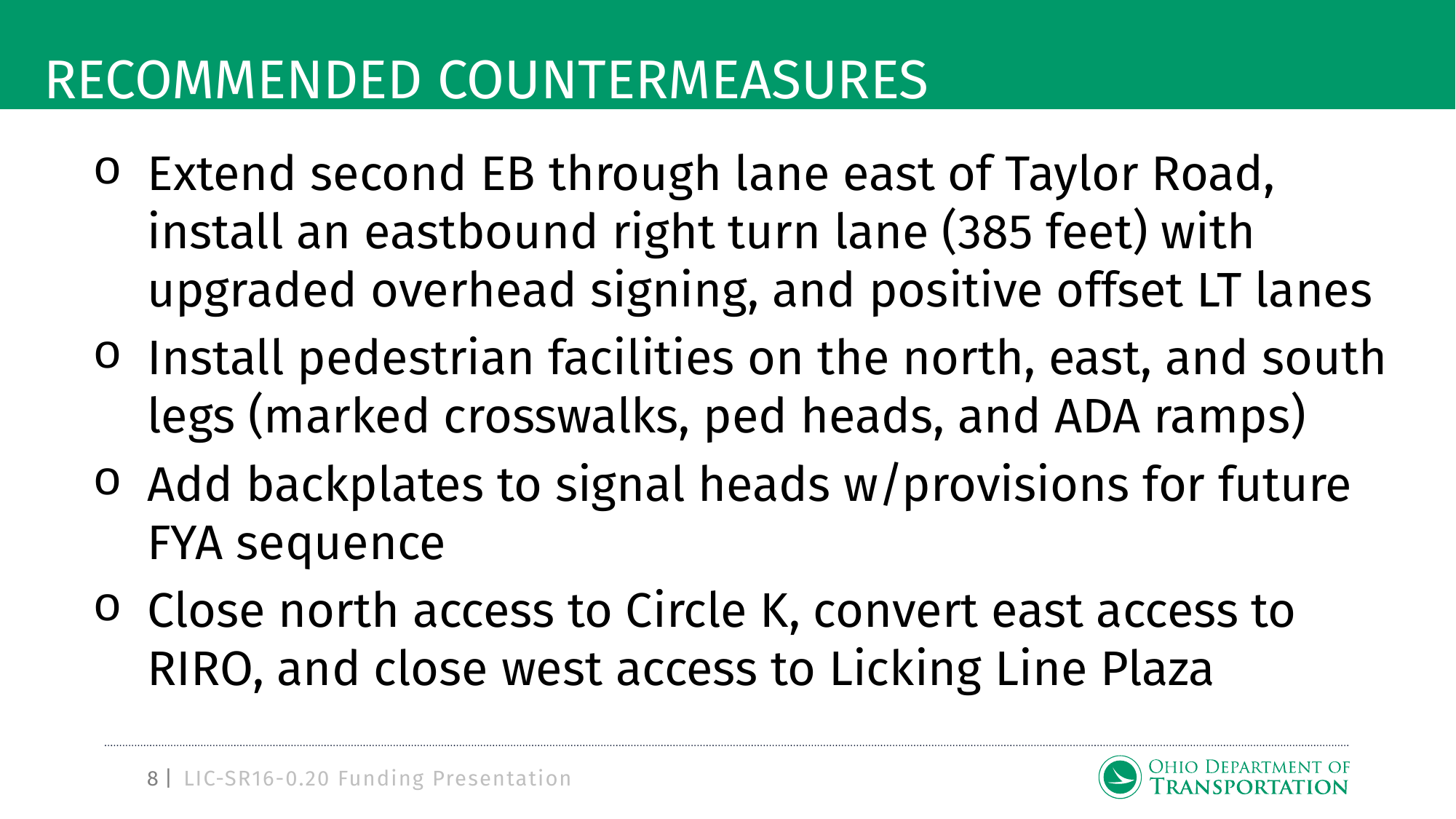

# Recommended countermeasures
Extend second EB through lane east of Taylor Road, install an eastbound right turn lane (385 feet) with upgraded overhead signing, and positive offset LT lanes
Install pedestrian facilities on the north, east, and south legs (marked crosswalks, ped heads, and ADA ramps)
Add backplates to signal heads w/provisions for future FYA sequence
Close north access to Circle K, convert east access to RIRO, and close west access to Licking Line Plaza
LIC-SR16-0.20 Funding Presentation